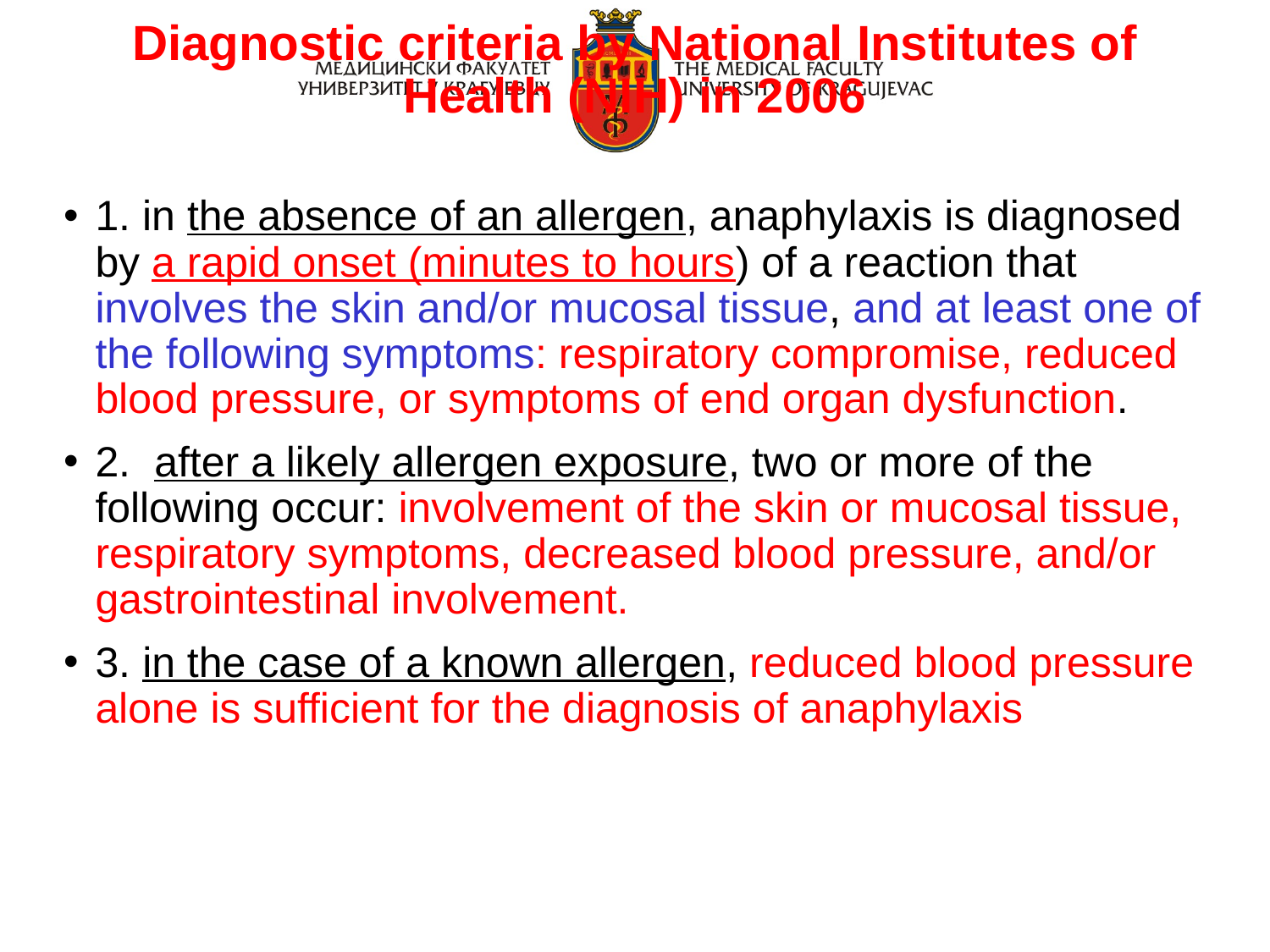

# Diagnostic criteria by National Institutes of Health (NIH) in 2006
1. in the absence of an allergen, anaphylaxis is diagnosed by a rapid onset (minutes to hours) of a reaction that involves the skin and/or mucosal tissue, and at least one of the following symptoms: respiratory compromise, reduced blood pressure, or symptoms of end organ dysfunction.
2.  after a likely allergen exposure, two or more of the following occur: involvement of the skin or mucosal tissue, respiratory symptoms, decreased blood pressure, and/or gastrointestinal involvement.
3. in the case of a known allergen, reduced blood pressure alone is sufficient for the diagnosis of anaphylaxis